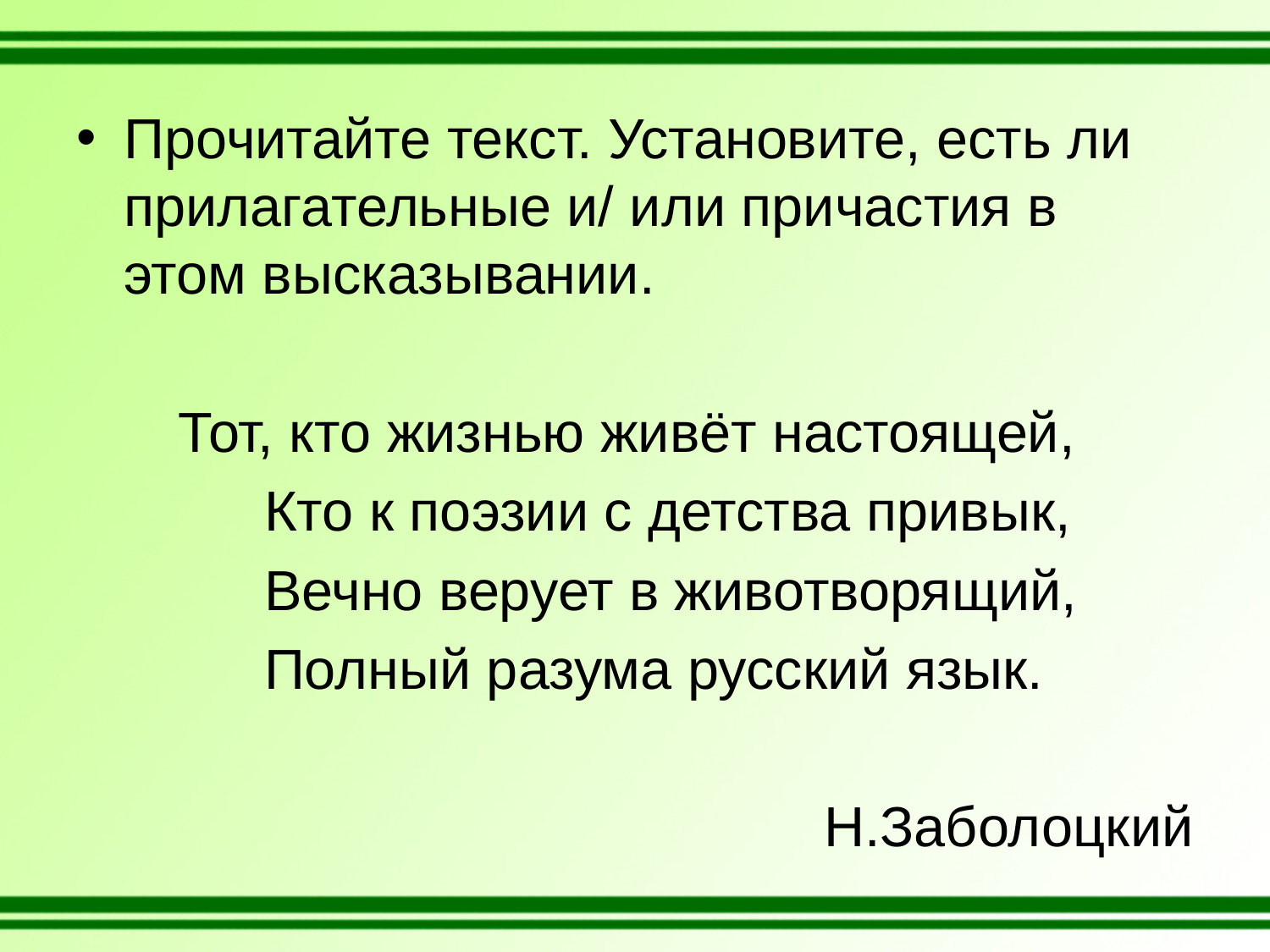

Прочитайте текст. Установите, есть ли прилагательные и/ или причастия в этом высказывании.

Тот, кто жизнью живёт настоящей,
            Кто к поэзии с детства привык,
            Вечно верует в животворящий,
            Полный разума русский язык.

Н.Заболоцкий